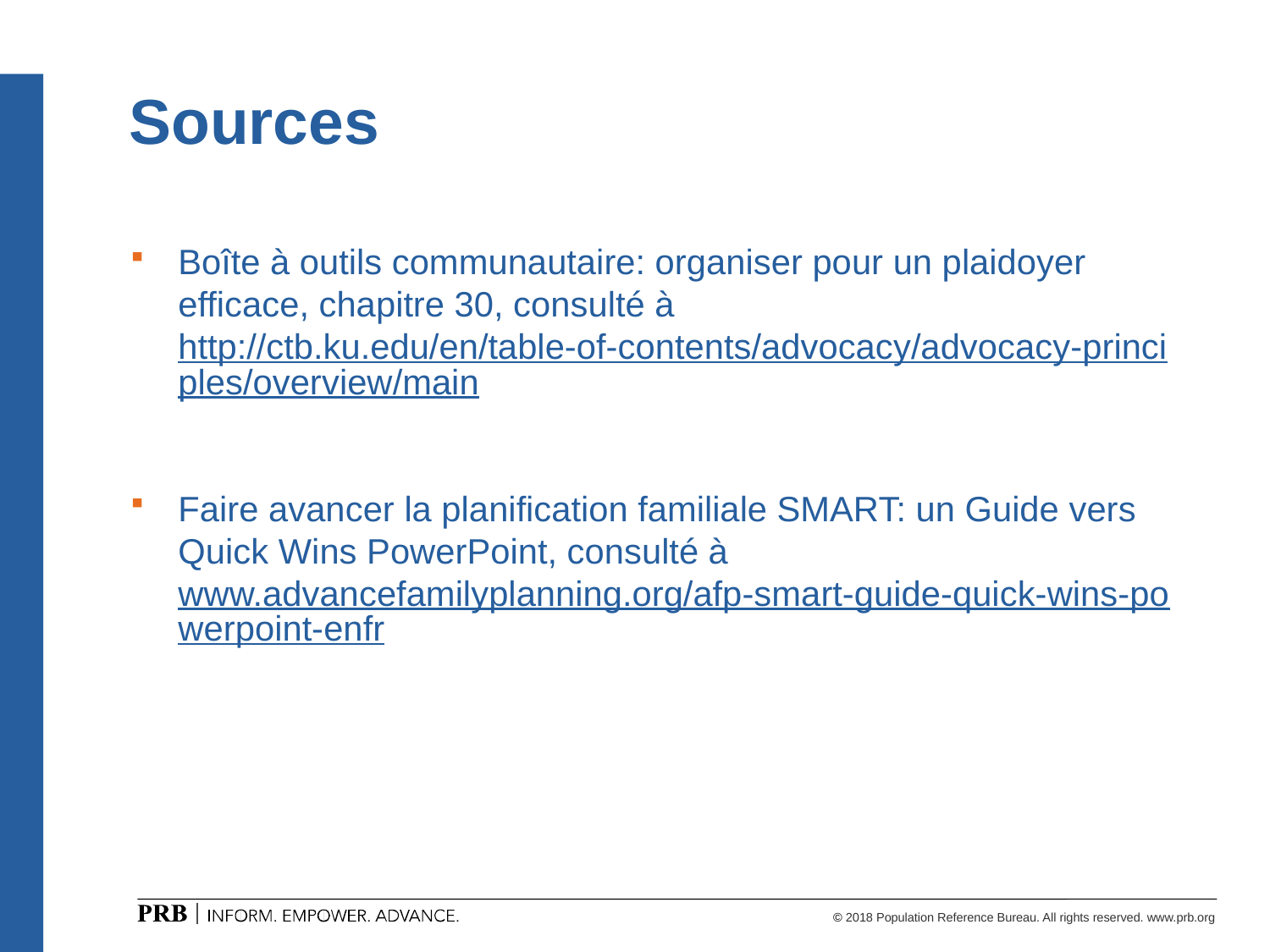

# Sources
Boîte à outils communautaire: organiser pour un plaidoyer efficace, chapitre 30, consulté à http://ctb.ku.edu/en/table-of-contents/advocacy/advocacy-principles/overview/main

Faire avancer la planification familiale SMART: un Guide vers Quick Wins PowerPoint, consulté à www.advancefamilyplanning.org/afp-smart-guide-quick-wins-powerpoint-enfr